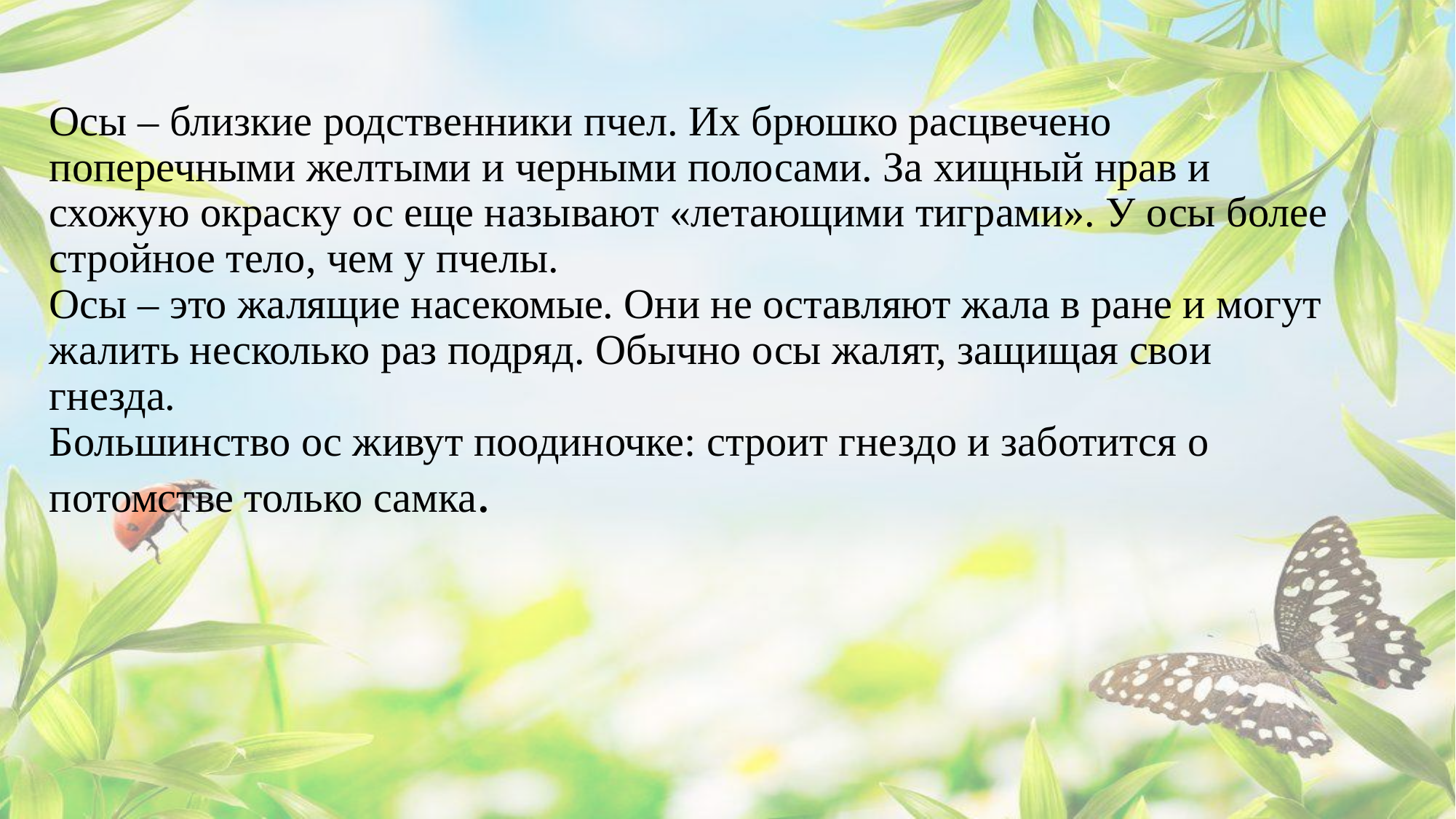

# Осы – близкие родственники пчел. Их брюшко расцвечено поперечными желтыми и черными полосами. За хищный нрав и схожую окраску ос еще называют «летающими тиграми». У осы более стройное тело, чем у пчелы. Осы – это жалящие насекомые. Они не оставляют жала в ране и могут жалить несколько раз подряд. Обычно осы жалят, защищая свои гнезда. Большинство ос живут поодиночке: строит гнездо и заботится о потомстве только самка.